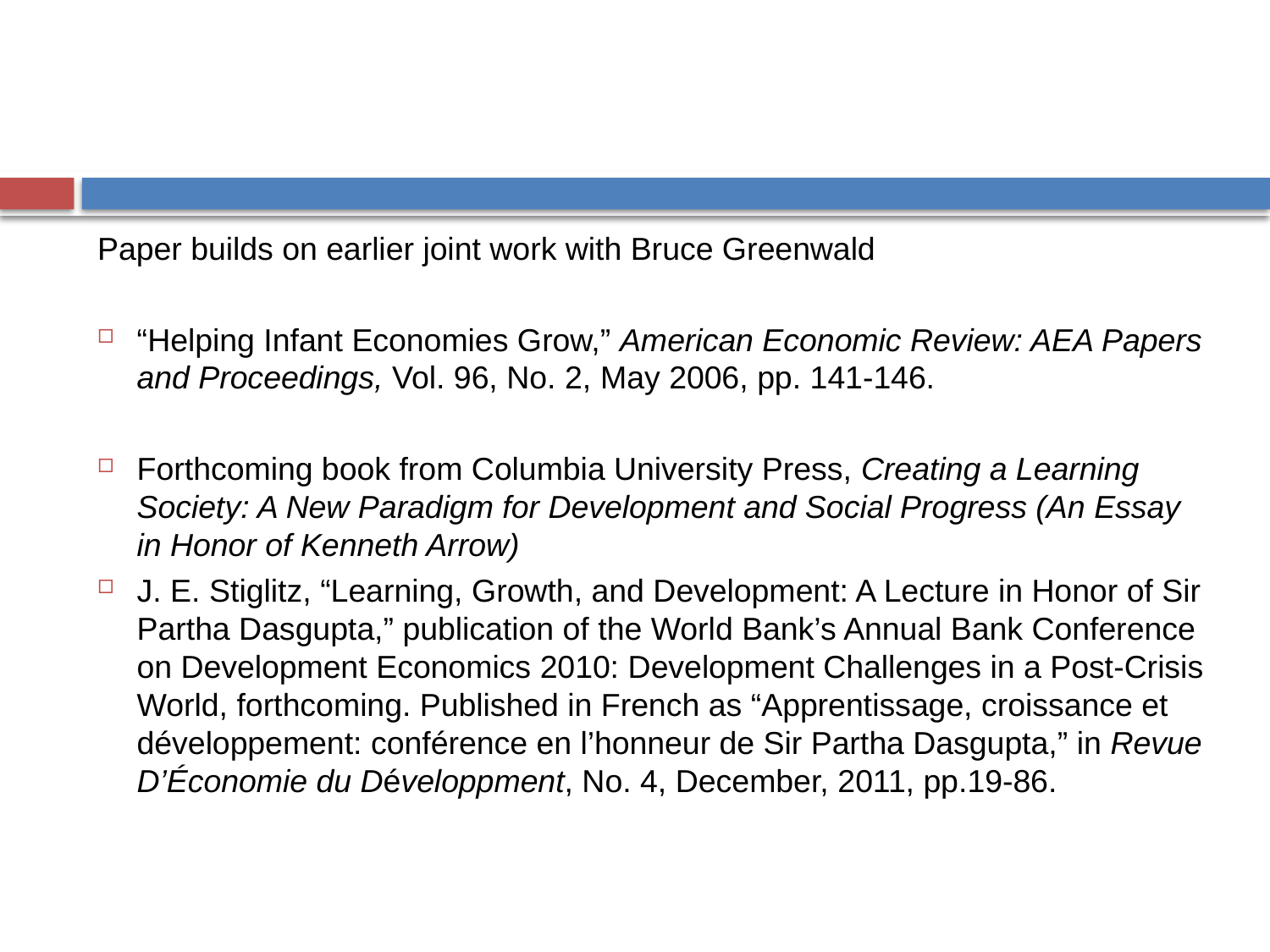

#
Paper builds on earlier joint work with Bruce Greenwald

“Helping Infant Economies Grow,” American Economic Review: AEA Papers and Proceedings, Vol. 96, No. 2, May 2006, pp. 141-146.

Forthcoming book from Columbia University Press, Creating a Learning Society: A New Paradigm for Development and Social Progress (An Essay in Honor of Kenneth Arrow)
J. E. Stiglitz, “Learning, Growth, and Development: A Lecture in Honor of Sir Partha Dasgupta,” publication of the World Bank’s Annual Bank Conference on Development Economics 2010: Development Challenges in a Post-Crisis World, forthcoming. Published in French as “Apprentissage, croissance et développement: conférence en l’honneur de Sir Partha Dasgupta,” in Revue D’Économie du Développment, No. 4, December, 2011, pp.19-86.